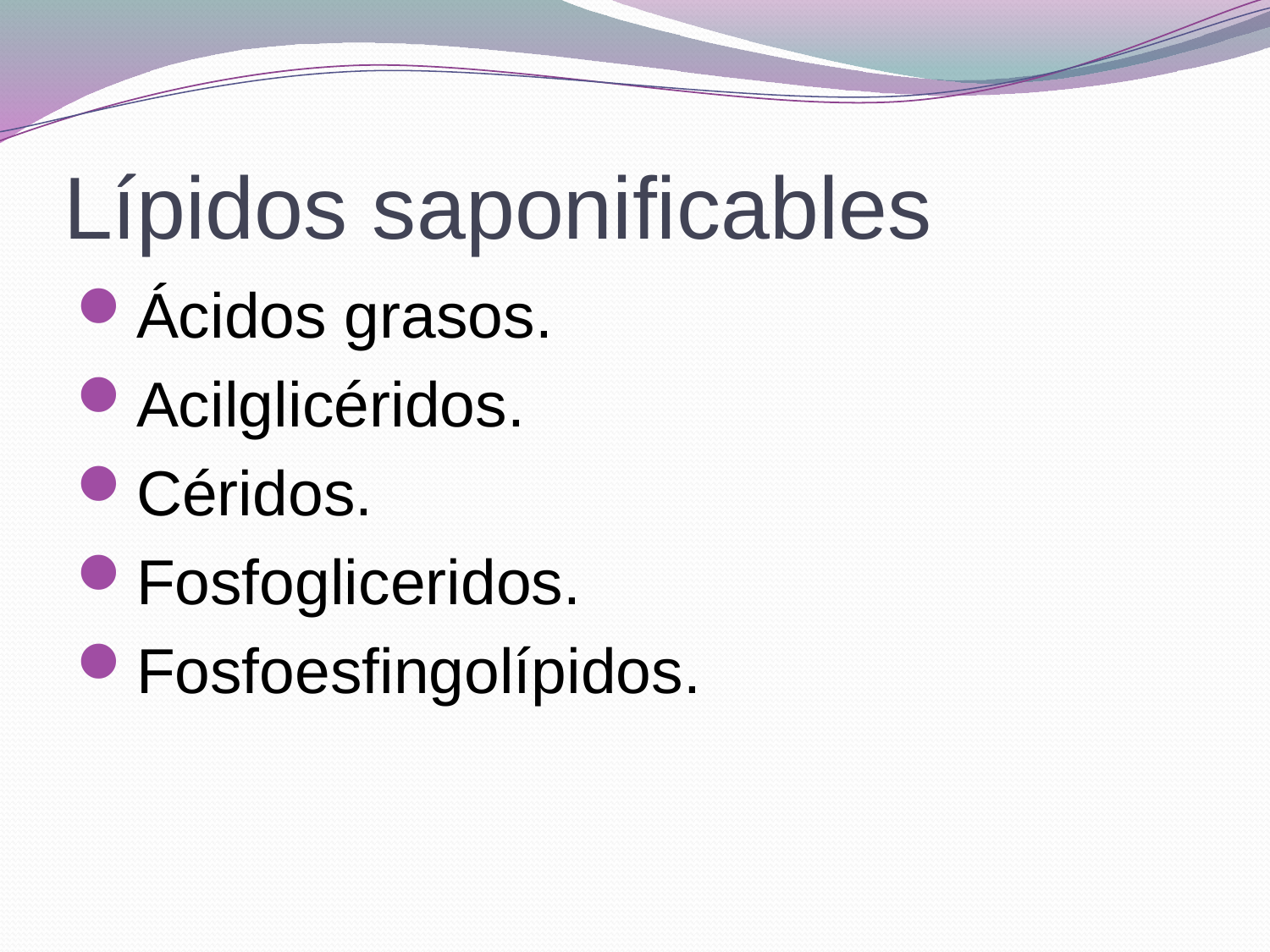

# Lípidos saponificables
Ácidos grasos.
Acilglicéridos.
Céridos.
Fosfogliceridos.
Fosfoesfingolípidos.